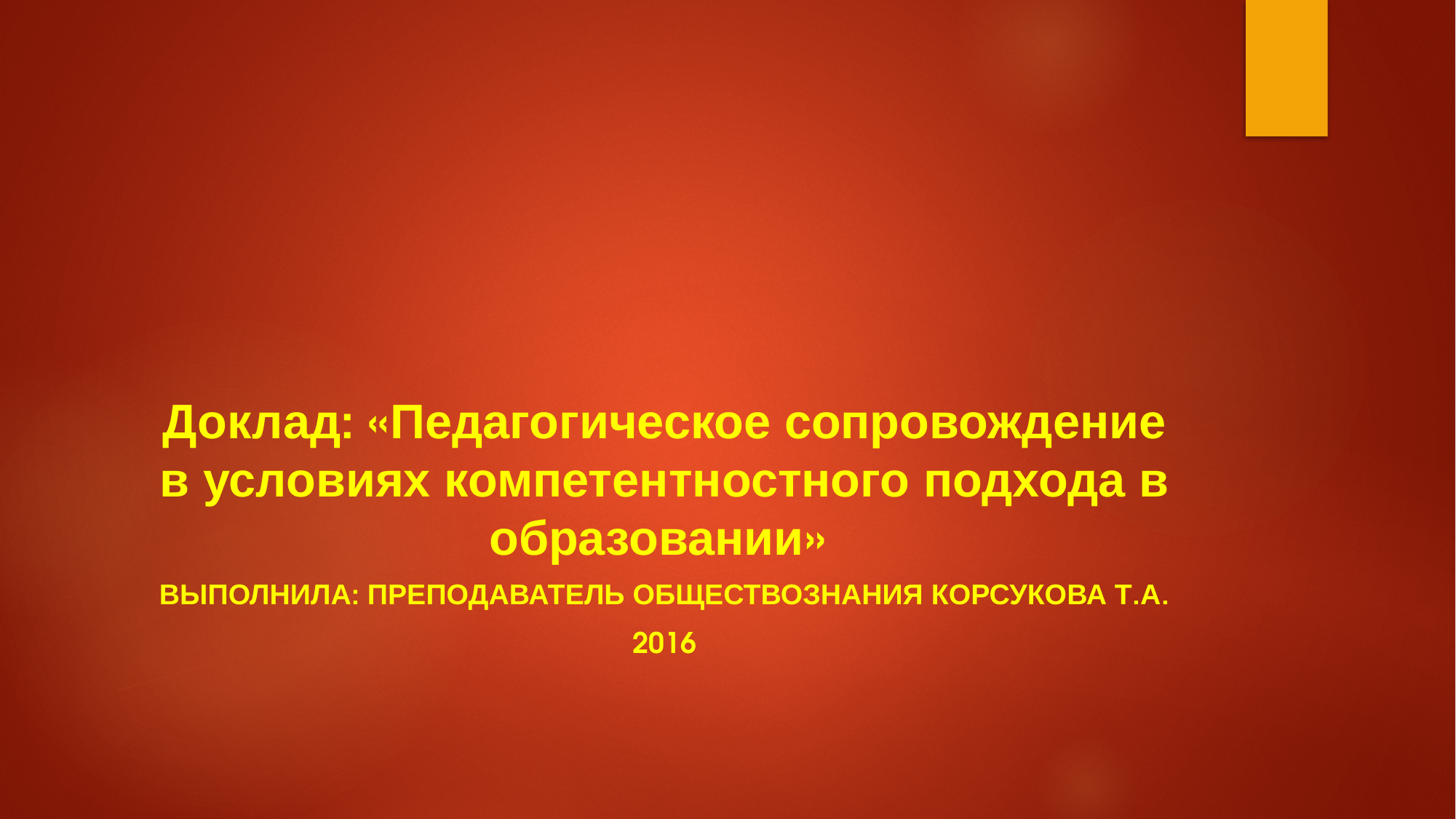

# Доклад: «Педагогическое сопровождение в условиях компетентностного подхода в образовании»
Выполнила: преподаватель обществознания корсукова т.а.
2016